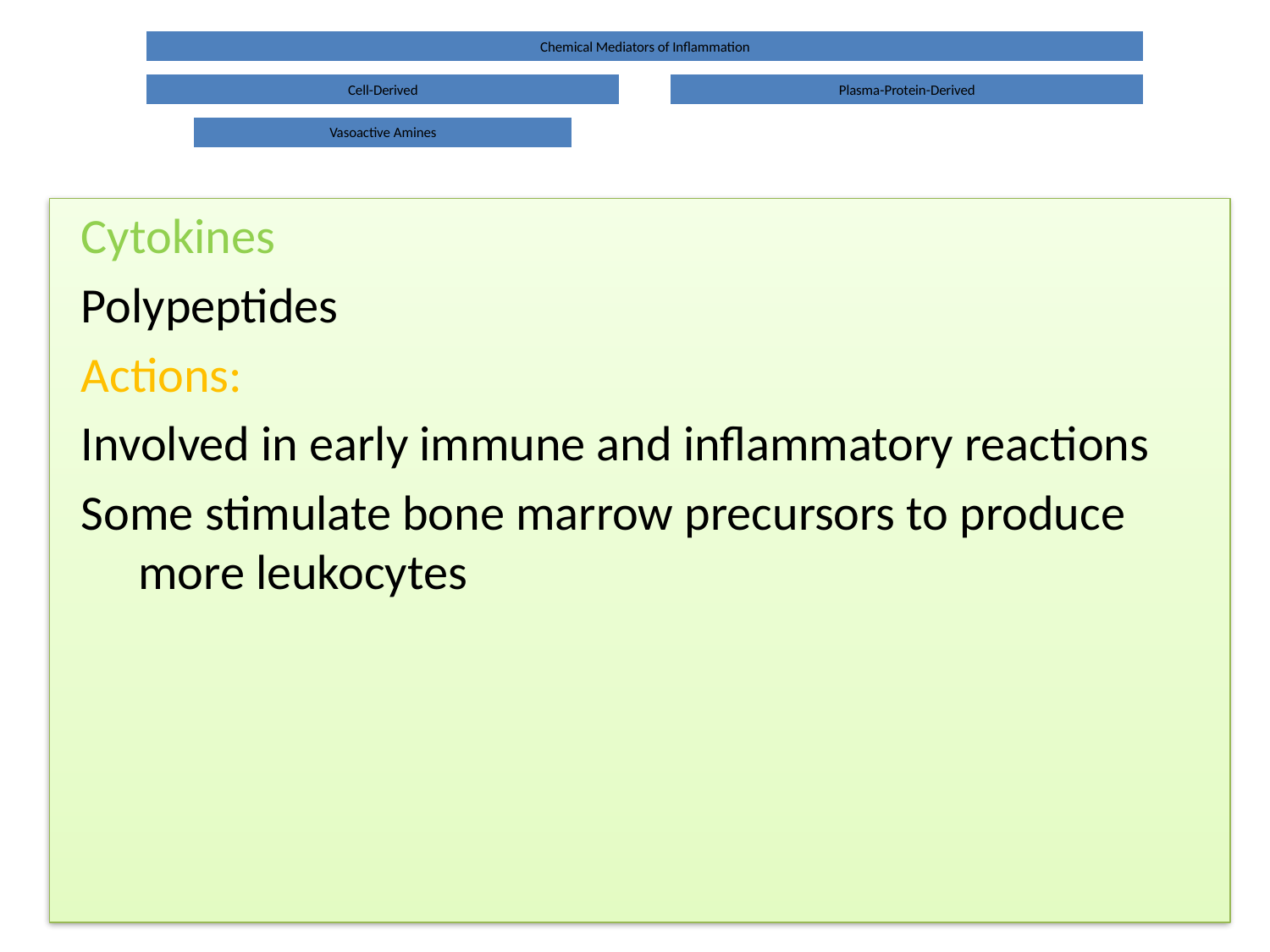

Chemical Mediators of Inflammation
Cell-Derived
Vasoactive Amines
Eicosanoids
PAF
Cytokines
Chemokines
ROS
NO
Lysosomal Enzymes of Leukocytes
Neuropeptides
Plasma-Protein-Derived
Cytokines
Polypeptides
Actions:
Involved in early immune and inflammatory reactions
Some stimulate bone marrow precursors to produce more leukocytes